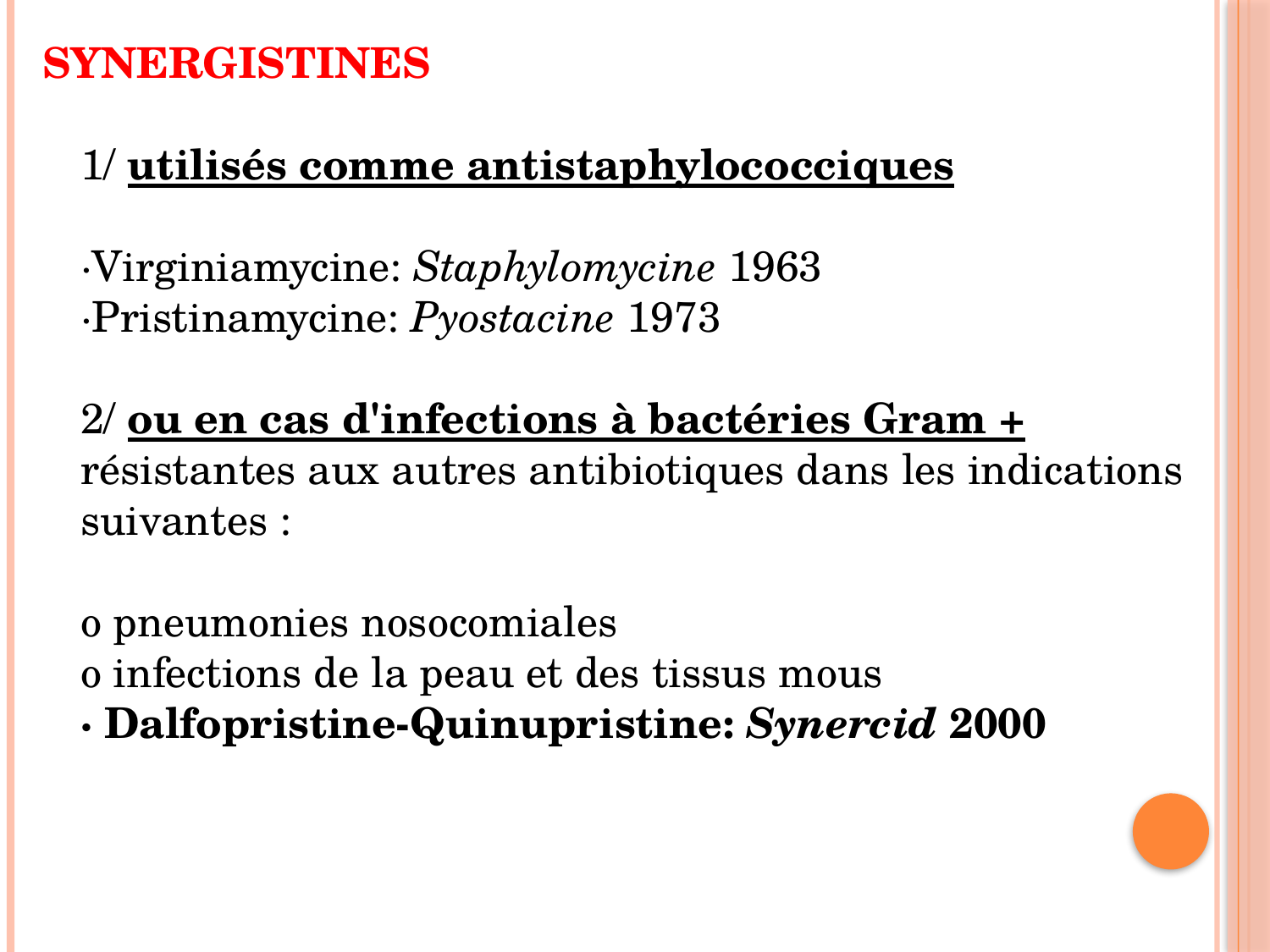

SYNERGISTINES
1/ utilisés comme antistaphylococciques
·Virginiamycine: Staphylomycine 1963
·Pristinamycine: Pyostacine 1973
2/ ou en cas d'infections à bactéries Gram + résistantes aux autres antibiotiques dans les indications suivantes :
o pneumonies nosocomiales
o infections de la peau et des tissus mous
· Dalfopristine-Quinupristine: Synercid 2000